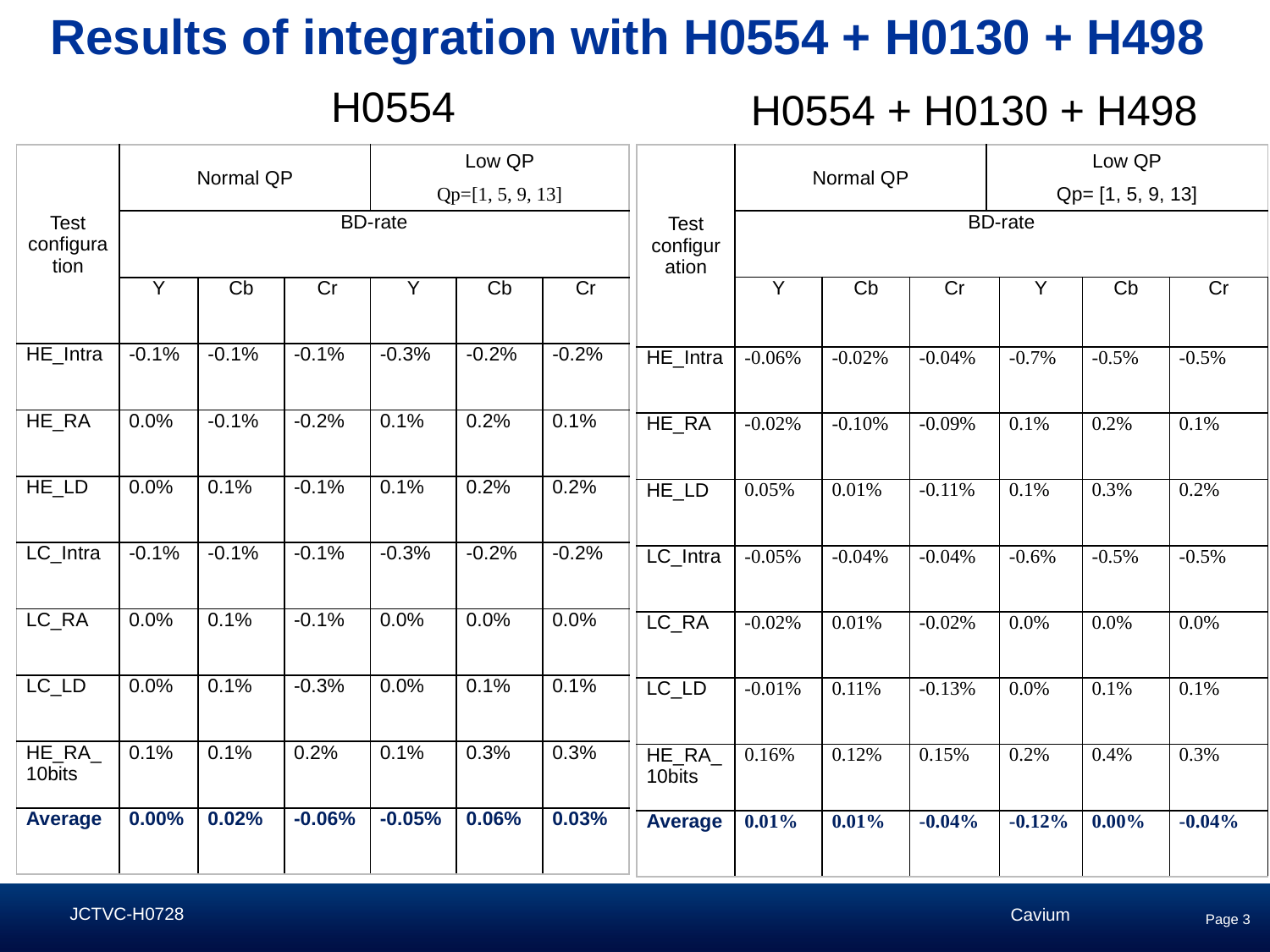

# Results of integration with H0554 + H0130 + H498
H0554
H0554 + H0130 + H498
| Test configuration | Normal QP |  |  | Low QP Qp=[1, 5, 9, 13] |  |  |
| --- | --- | --- | --- | --- | --- | --- |
|  | BD-rate |  |  |  |  |  |
|  | Y | Cb | Cr | Y | Cb | Cr |
| HE\_Intra | -0.1% | -0.1% | -0.1% | -0.3% | -0.2% | -0.2% |
| HE\_RA | 0.0% | -0.1% | -0.2% | 0.1% | 0.2% | 0.1% |
| HE\_LD | 0.0% | 0.1% | -0.1% | 0.1% | 0.2% | 0.2% |
| LC\_Intra | -0.1% | -0.1% | -0.1% | -0.3% | -0.2% | -0.2% |
| LC\_RA | 0.0% | 0.1% | -0.1% | 0.0% | 0.0% | 0.0% |
| LC\_LD | 0.0% | 0.1% | -0.3% | 0.0% | 0.1% | 0.1% |
| HE\_RA\_10bits | 0.1% | 0.1% | 0.2% | 0.1% | 0.3% | 0.3% |
| Average | 0.00% | 0.02% | -0.06% | -0.05% | 0.06% | 0.03% |
| Test configuration | Normal QP |  |  | Low QP Qp= [1, 5, 9, 13] |  |  |  |
| --- | --- | --- | --- | --- | --- | --- | --- |
|  | BD-rate |  |  |  |  |  |  |
|  | Y | Cb | Cr |  | Y | Cb | Cr |
| HE\_Intra | -0.06% | -0.02% | -0.04% |  | -0.7% | -0.5% | -0.5% |
| HE\_RA | -0.02% | -0.10% | -0.09% |  | 0.1% | 0.2% | 0.1% |
| HE\_LD | 0.05% | 0.01% | -0.11% |  | 0.1% | 0.3% | 0.2% |
| LC\_Intra | -0.05% | -0.04% | -0.04% |  | -0.6% | -0.5% | -0.5% |
| LC\_RA | -0.02% | 0.01% | -0.02% |  | 0.0% | 0.0% | 0.0% |
| LC\_LD | -0.01% | 0.11% | -0.13% |  | 0.0% | 0.1% | 0.1% |
| HE\_RA\_10bits | 0.16% | 0.12% | 0.15% |  | 0.2% | 0.4% | 0.3% |
| Average | 0.01% | 0.01% | -0.04% |  | -0.12% | 0.00% | -0.04% |
Cavium